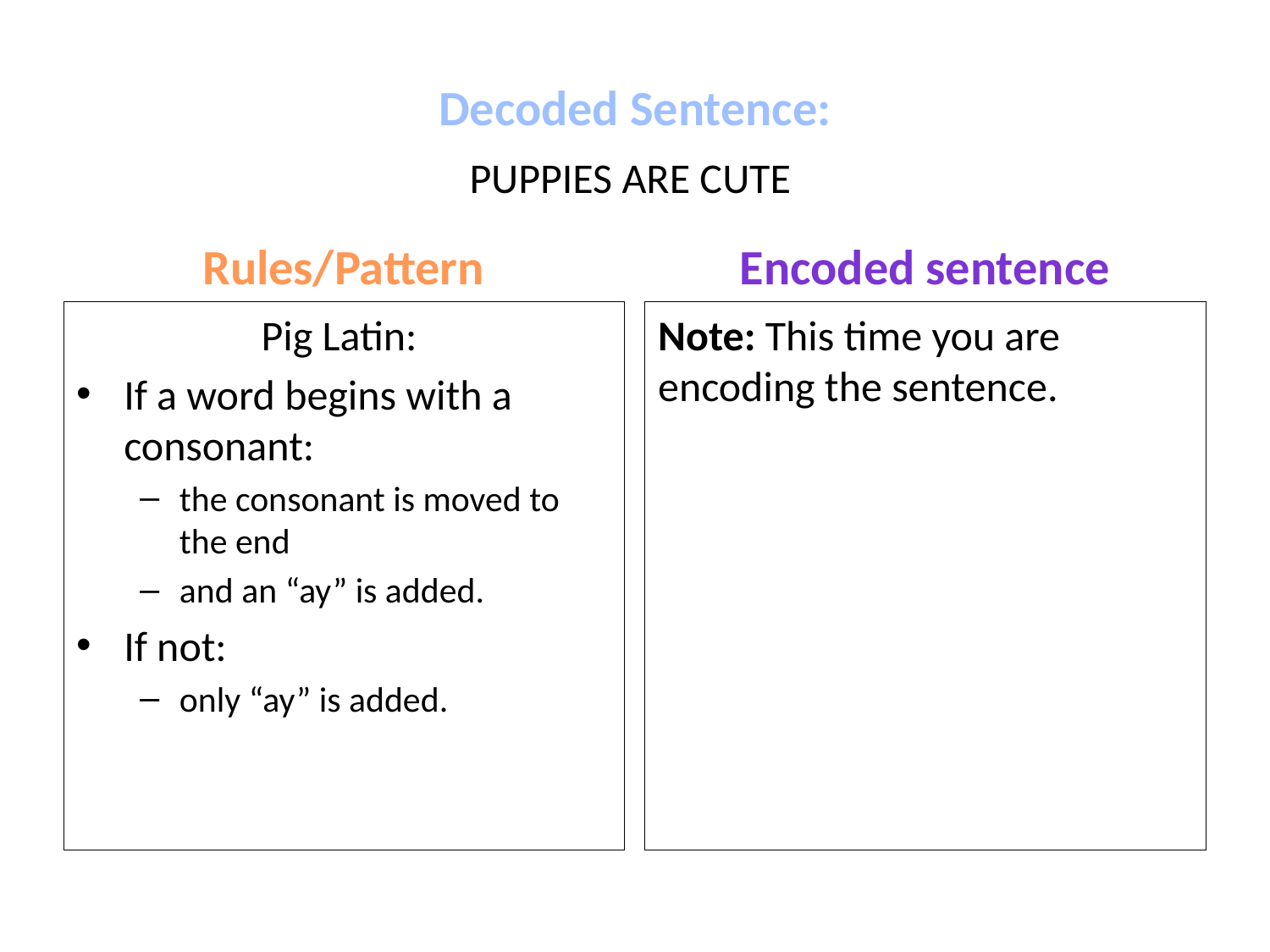

# PUPPIES ARE CUTE
Decoded Sentence:
Rules/Pattern
Encoded sentence
Pig Latin:
If a word begins with a consonant:
the consonant is moved to the end
and an “ay” is added.
If not:
only “ay” is added.
Note: This time you are encoding the sentence.